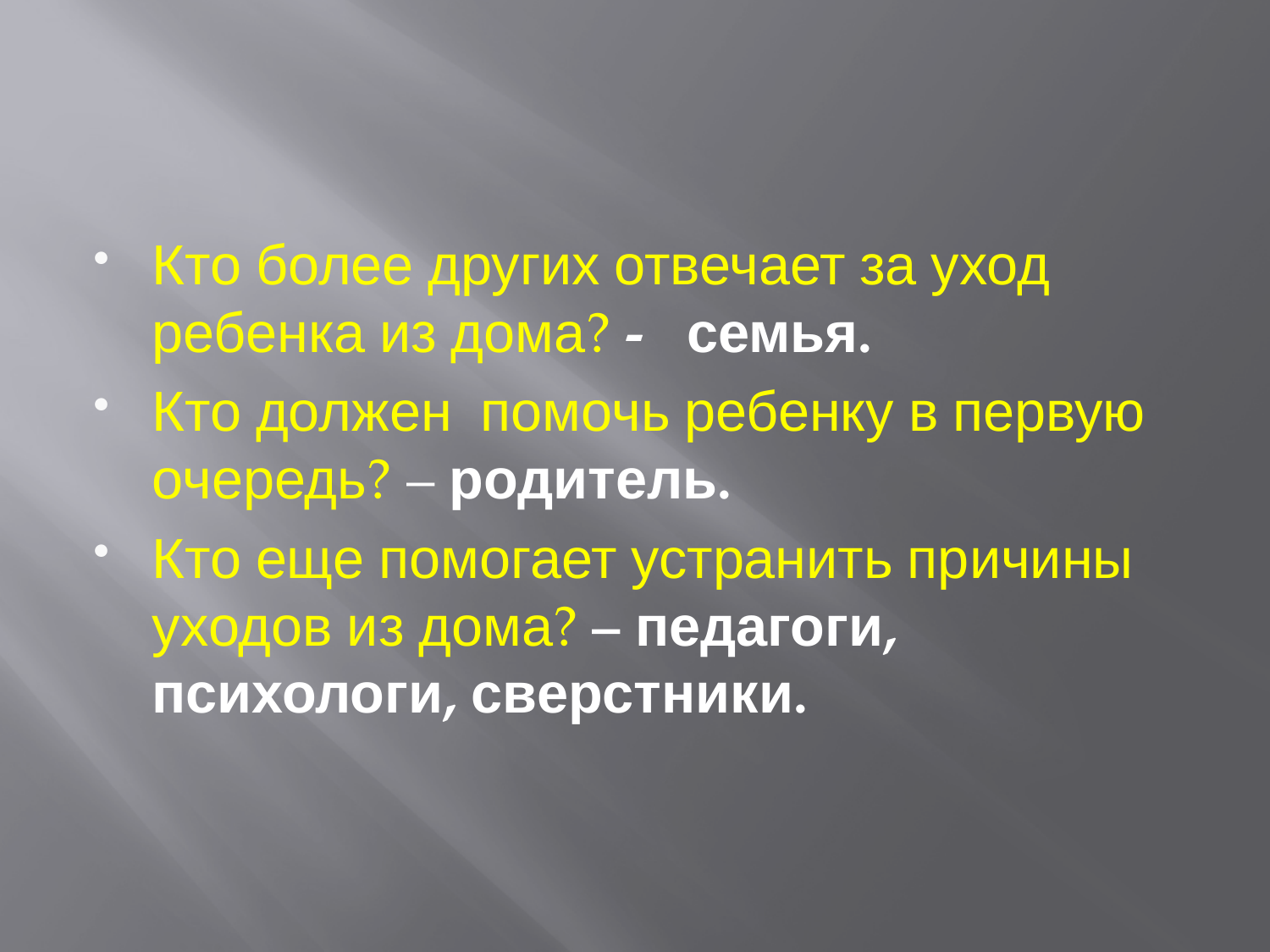

Кто более других отвечает за уход ребенка из дома? -   семья.
Кто должен  помочь ребенку в первую очередь? – родитель.
Кто еще помогает устранить причины уходов из дома? – педагоги, психологи, сверстники.